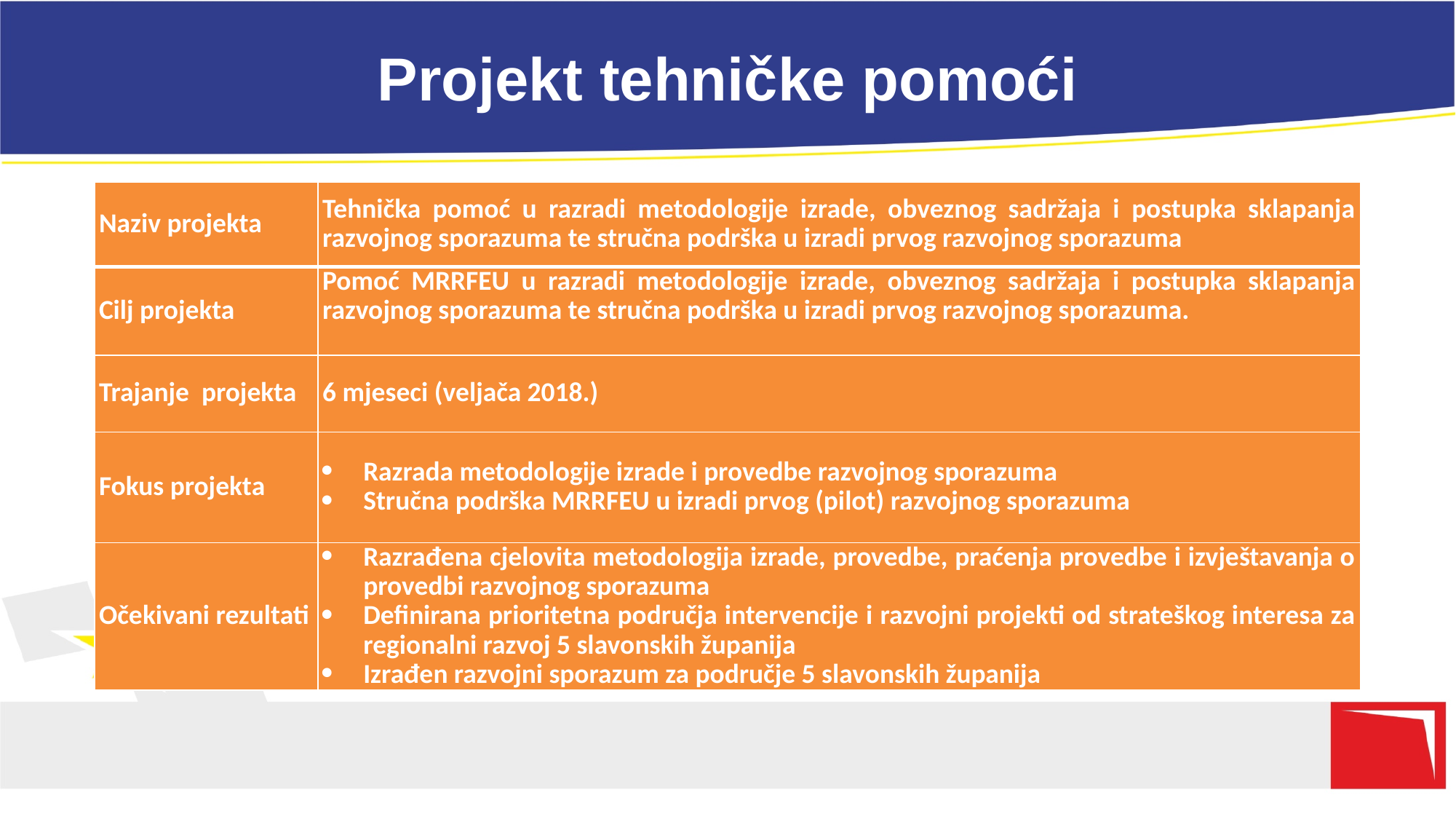

# Projekt tehničke pomoći
| Naziv projekta | Tehnička pomoć u razradi metodologije izrade, obveznog sadržaja i postupka sklapanja razvojnog sporazuma te stručna podrška u izradi prvog razvojnog sporazuma |
| --- | --- |
| Cilj projekta | Pomoć MRRFEU u razradi metodologije izrade, obveznog sadržaja i postupka sklapanja razvojnog sporazuma te stručna podrška u izradi prvog razvojnog sporazuma. |
| Trajanje projekta | 6 mjeseci (veljača 2018.) |
| Fokus projekta | Razrada metodologije izrade i provedbe razvojnog sporazuma Stručna podrška MRRFEU u izradi prvog (pilot) razvojnog sporazuma |
| Očekivani rezultati | Razrađena cjelovita metodologija izrade, provedbe, praćenja provedbe i izvještavanja o provedbi razvojnog sporazuma Definirana prioritetna područja intervencije i razvojni projekti od strateškog interesa za regionalni razvoj 5 slavonskih županija Izrađen razvojni sporazum za područje 5 slavonskih županija |